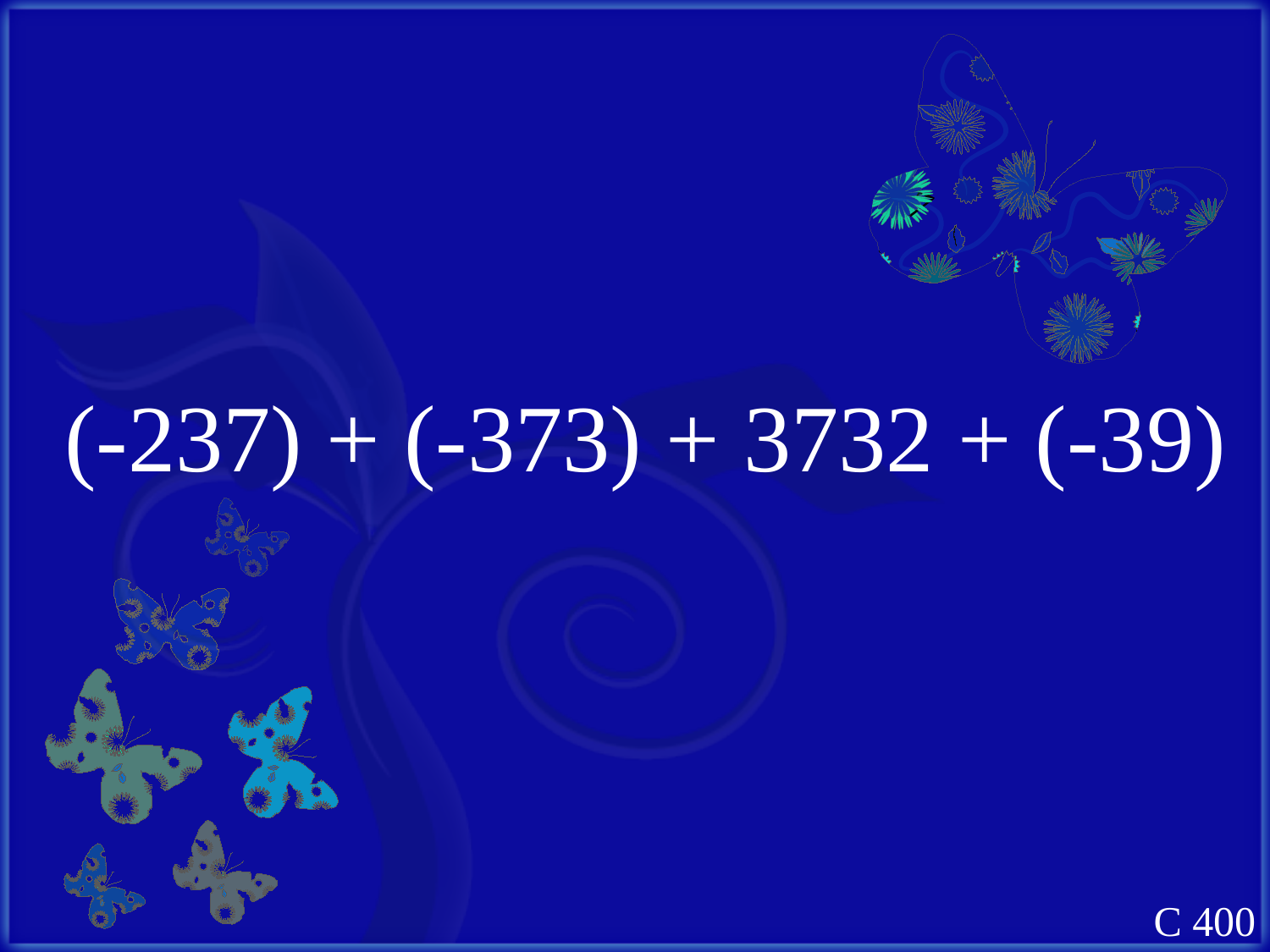

(-237) + (-373) + 3732 + (-39)
C 400